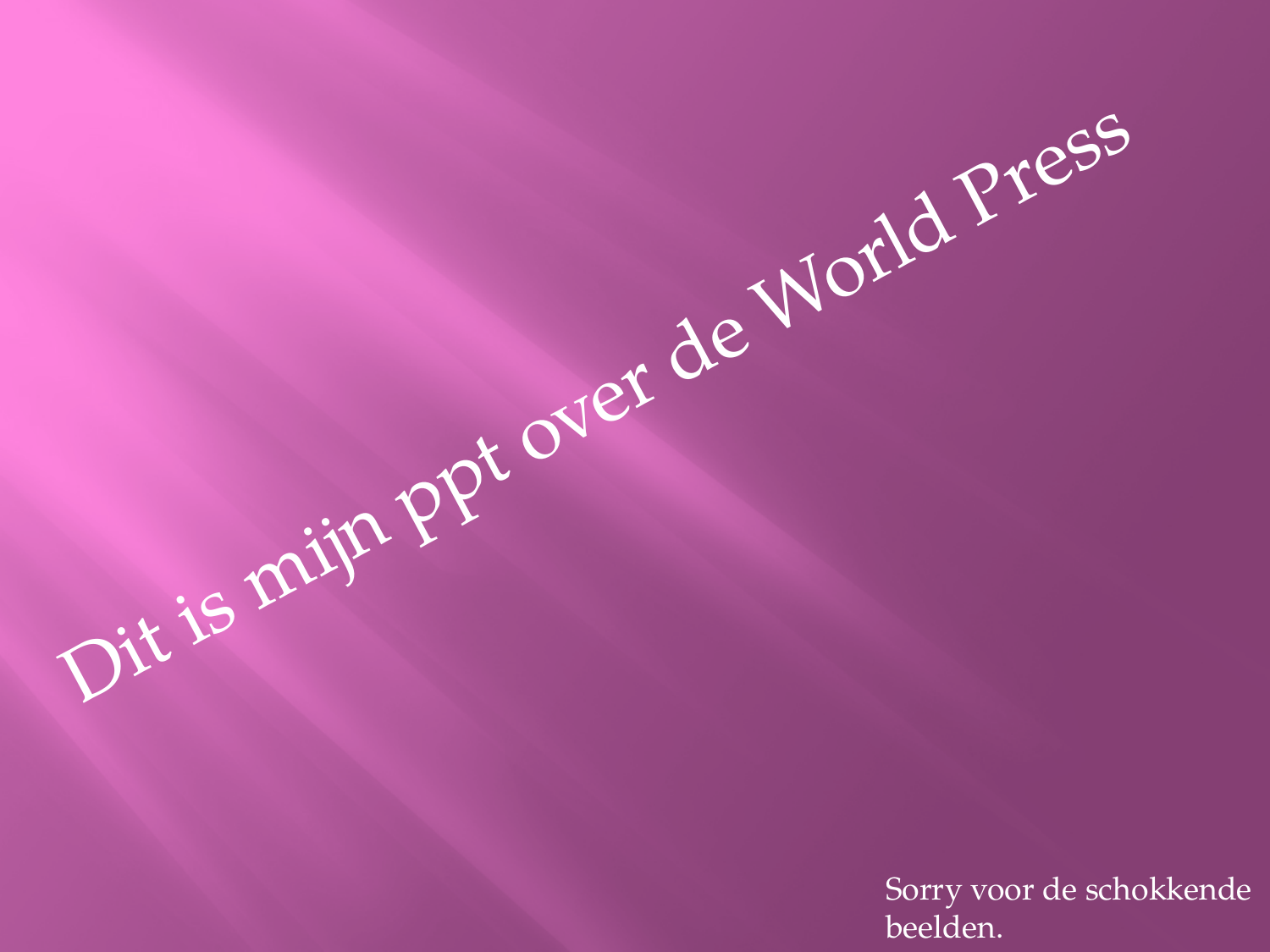

Dit is mijn ppt over de World Press
Sorry voor de schokkende
beelden.